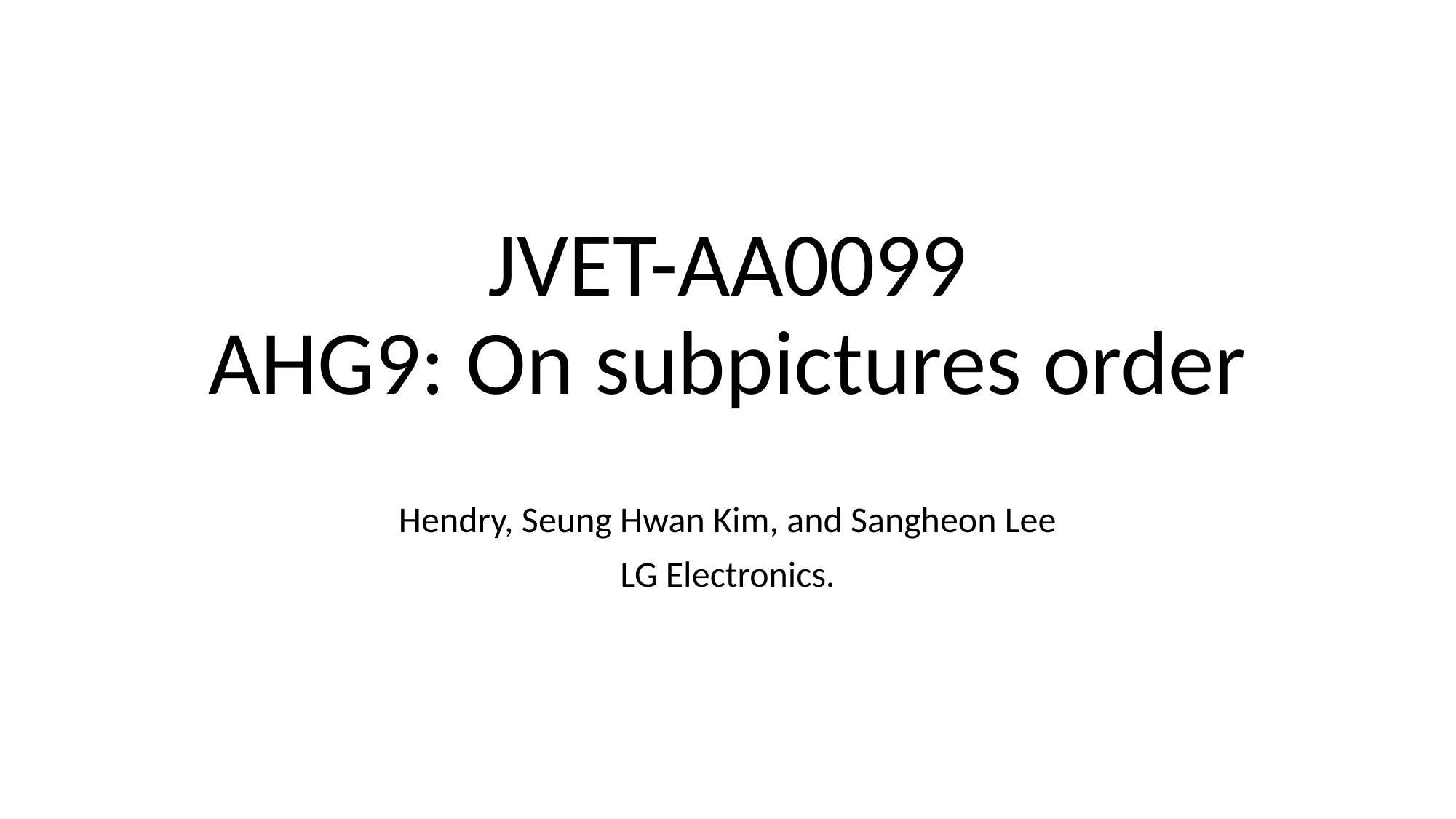

# JVET-AA0099 AHG9: On subpictures order
Hendry, Seung Hwan Kim, and Sangheon Lee
LG Electronics.